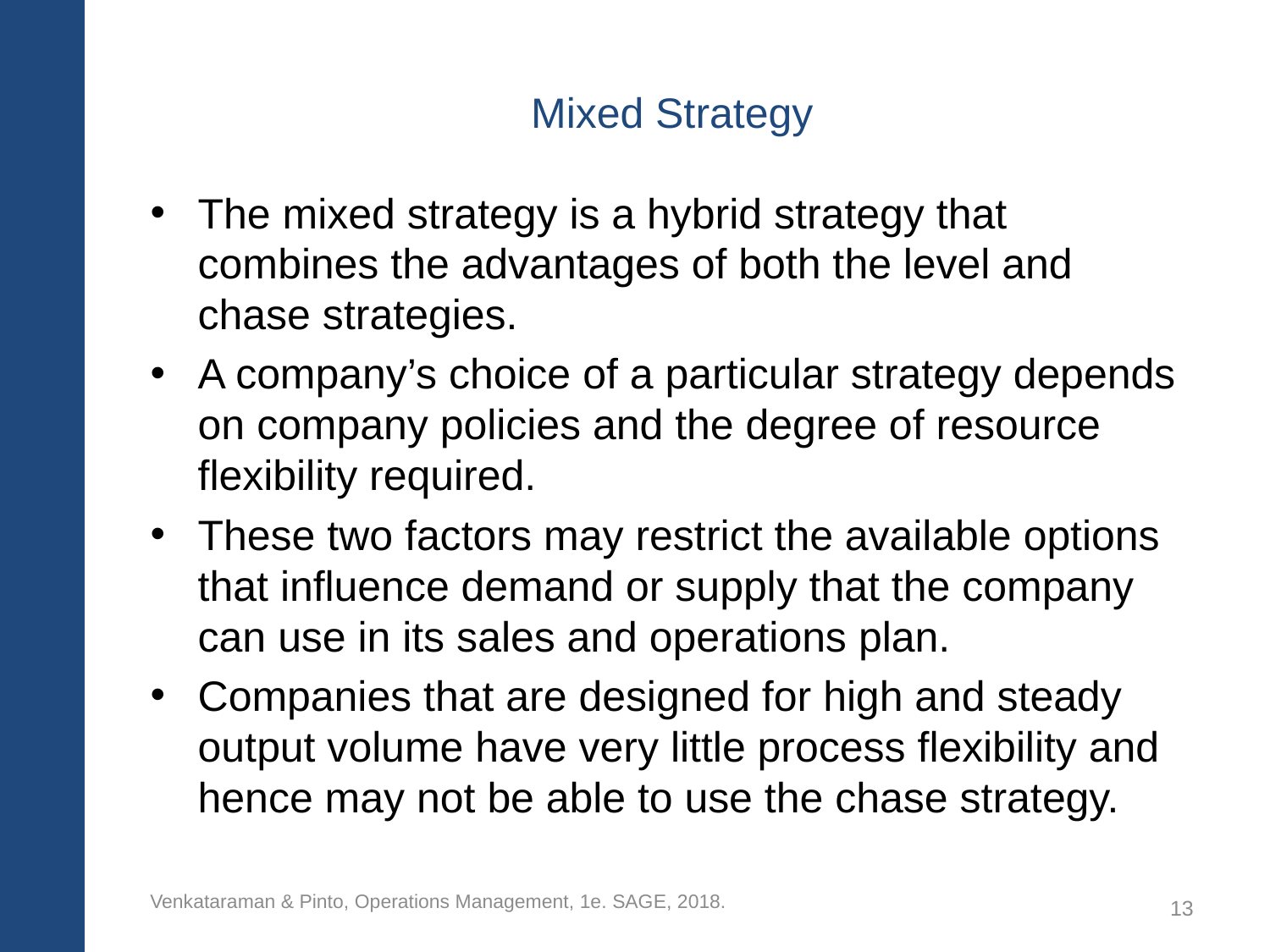

# Mixed Strategy
The mixed strategy is a hybrid strategy that combines the advantages of both the level and chase strategies.
A company’s choice of a particular strategy depends on company policies and the degree of resource flexibility required.
These two factors may restrict the available options that influence demand or supply that the company can use in its sales and operations plan.
Companies that are designed for high and steady output volume have very little process flexibility and hence may not be able to use the chase strategy.
Venkataraman & Pinto, Operations Management, 1e. SAGE, 2018.
13